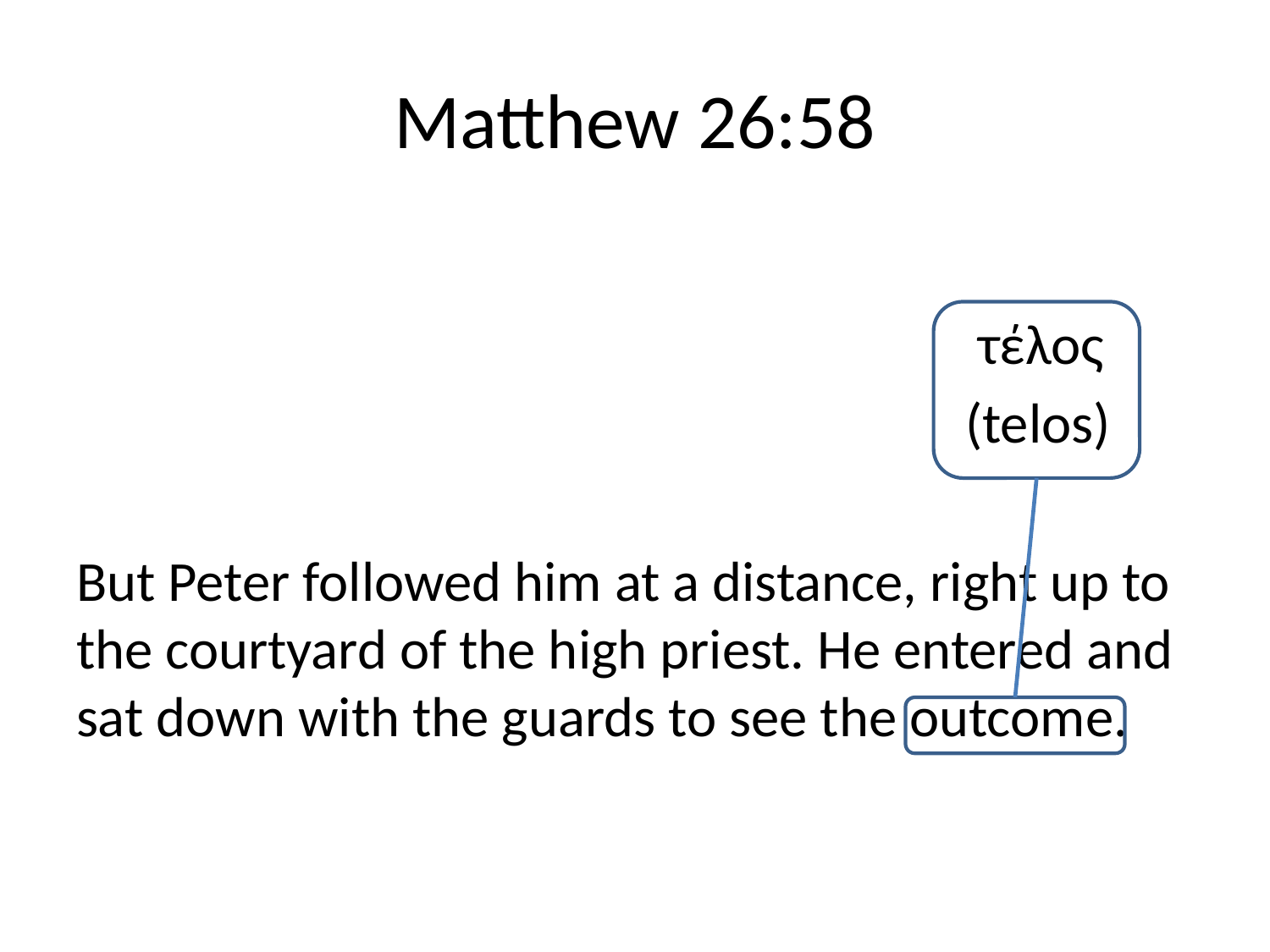

# Matthew 26:58

							 τέλος
							(telos)

But Peter followed him at a distance, right up to the courtyard of the high priest. He entered and sat down with the guards to see the outcome.